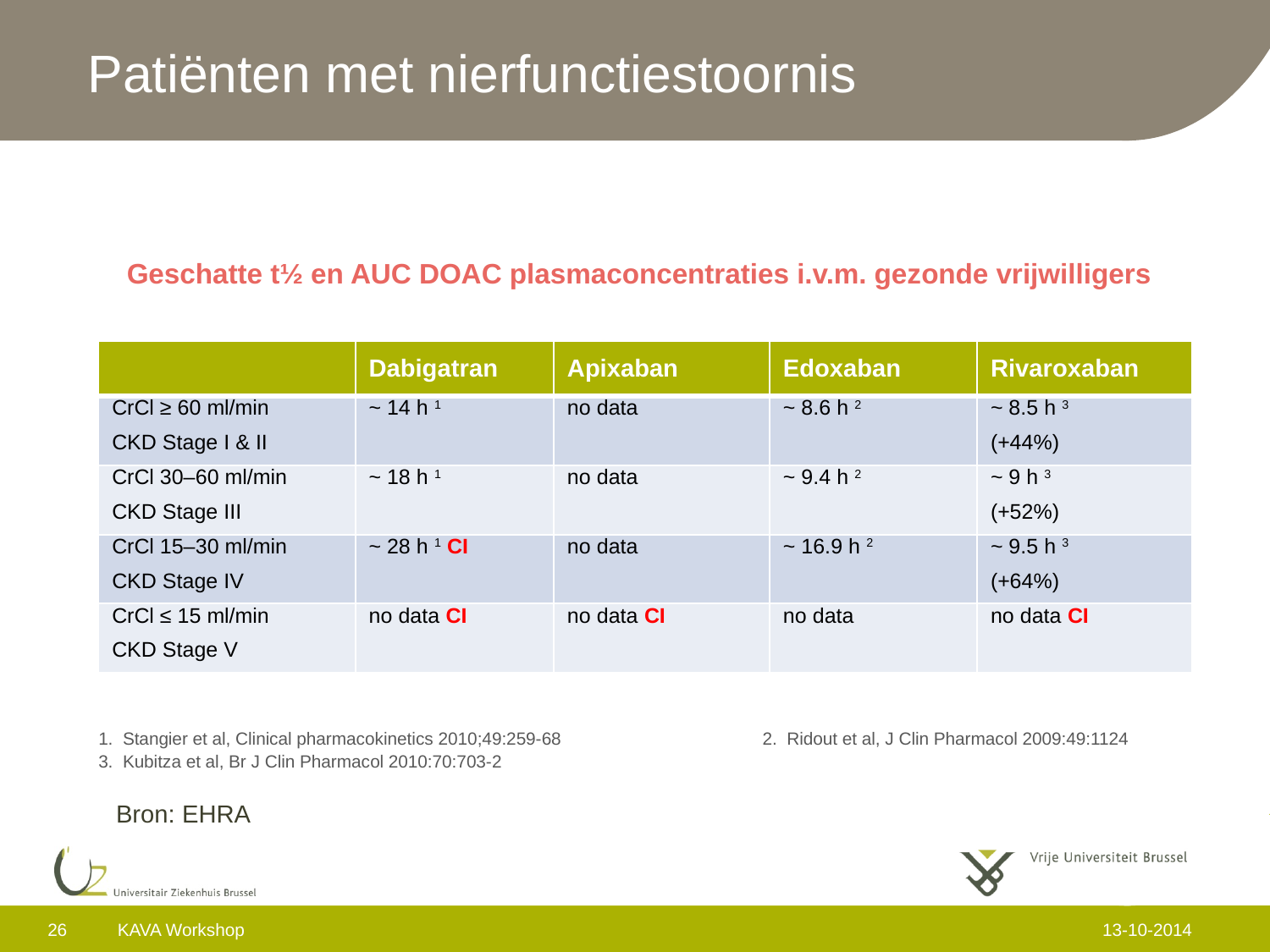

# Patiënten met nierfunctiestoornis
Geschatte t½ en AUC DOAC plasmaconcentraties i.v.m. gezonde vrijwilligers
|  | Dabigatran | Apixaban | Edoxaban | Rivaroxaban |
| --- | --- | --- | --- | --- |
| CrCl ≥ 60 ml/min CKD Stage I & II | ~ 14 h 1 | no data | ~ 8.6 h 2 | ~ 8.5 h 3 (+44%) |
| CrCl 30–60 ml/min CKD Stage III | ~ 18 h 1 | no data | ~ 9.4 h 2 | ~ 9 h 3 (+52%) |
| CrCl 15–30 ml/min CKD Stage IV | ~ 28 h 1 CI | no data | ~ 16.9 h 2 | ~ 9.5 h 3 (+64%) |
| CrCl ≤ 15 ml/min CKD Stage V | no data CI | no data CI | no data | no data CI |
1.  Stangier et al, Clinical pharmacokinetics 2010;49:259-68 		      2.  Ridout et al, J Clin Pharmacol 2009:49:1124
3.  Kubitza et al, Br J Clin Pharmacol 2010:70:703-2
Bron: EHRA
26
KAVA Workshop
13-10-2014